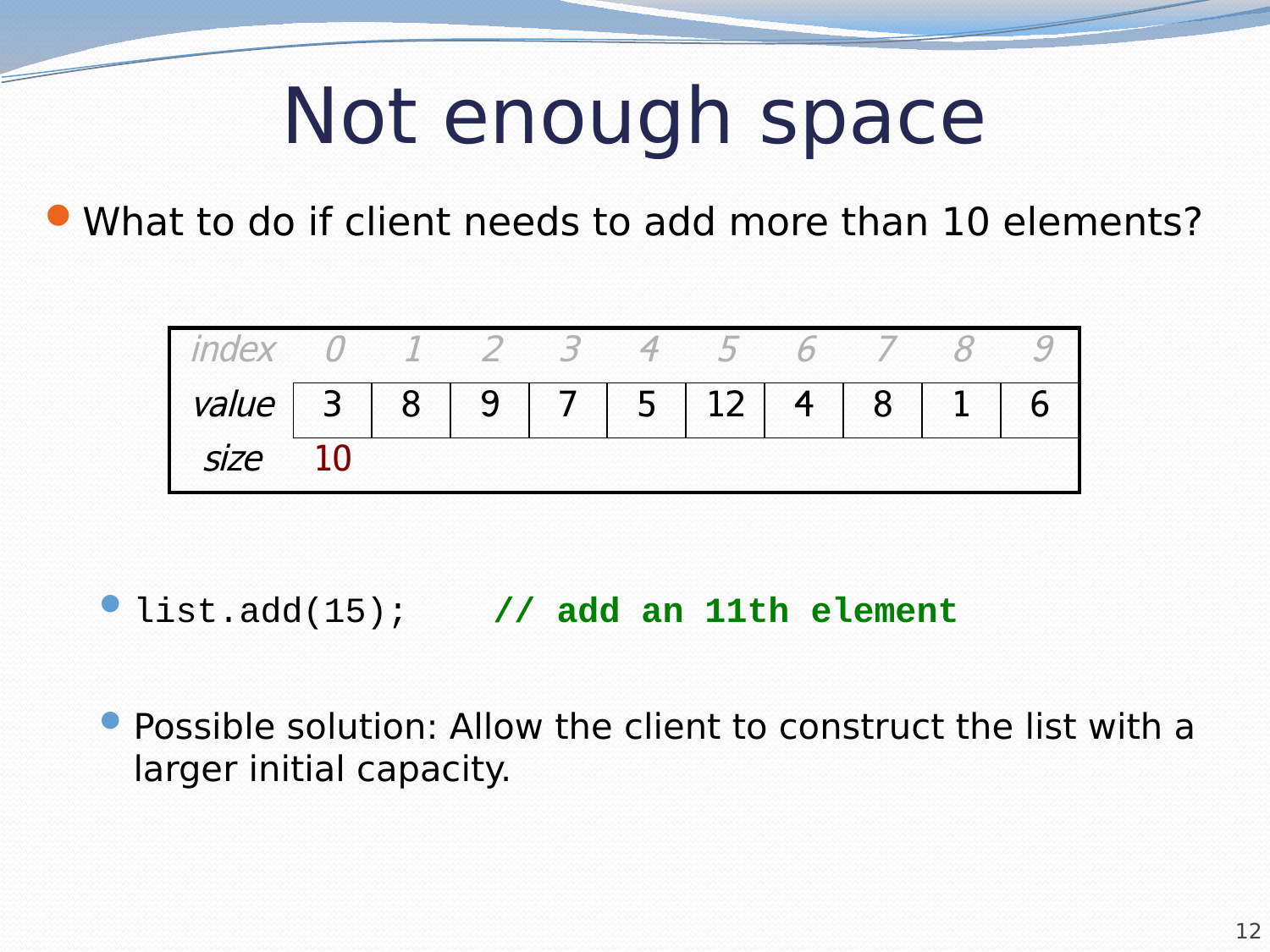

# Not enough space
What to do if client needs to add more than 10 elements?

list.add(15);    // add an 11th element

Possible solution: Allow the client to construct the list with a larger initial capacity.
| index | 0 | 1 | 2 | 3 | 4 | 5 | 6 | 7 | 8 | 9 |
| --- | --- | --- | --- | --- | --- | --- | --- | --- | --- | --- |
| value | 3 | 8 | 9 | 7 | 5 | 12 | 4 | 8 | 1 | 6 |
| size | 10 |  |  |  |  |  |  |  |  |  |